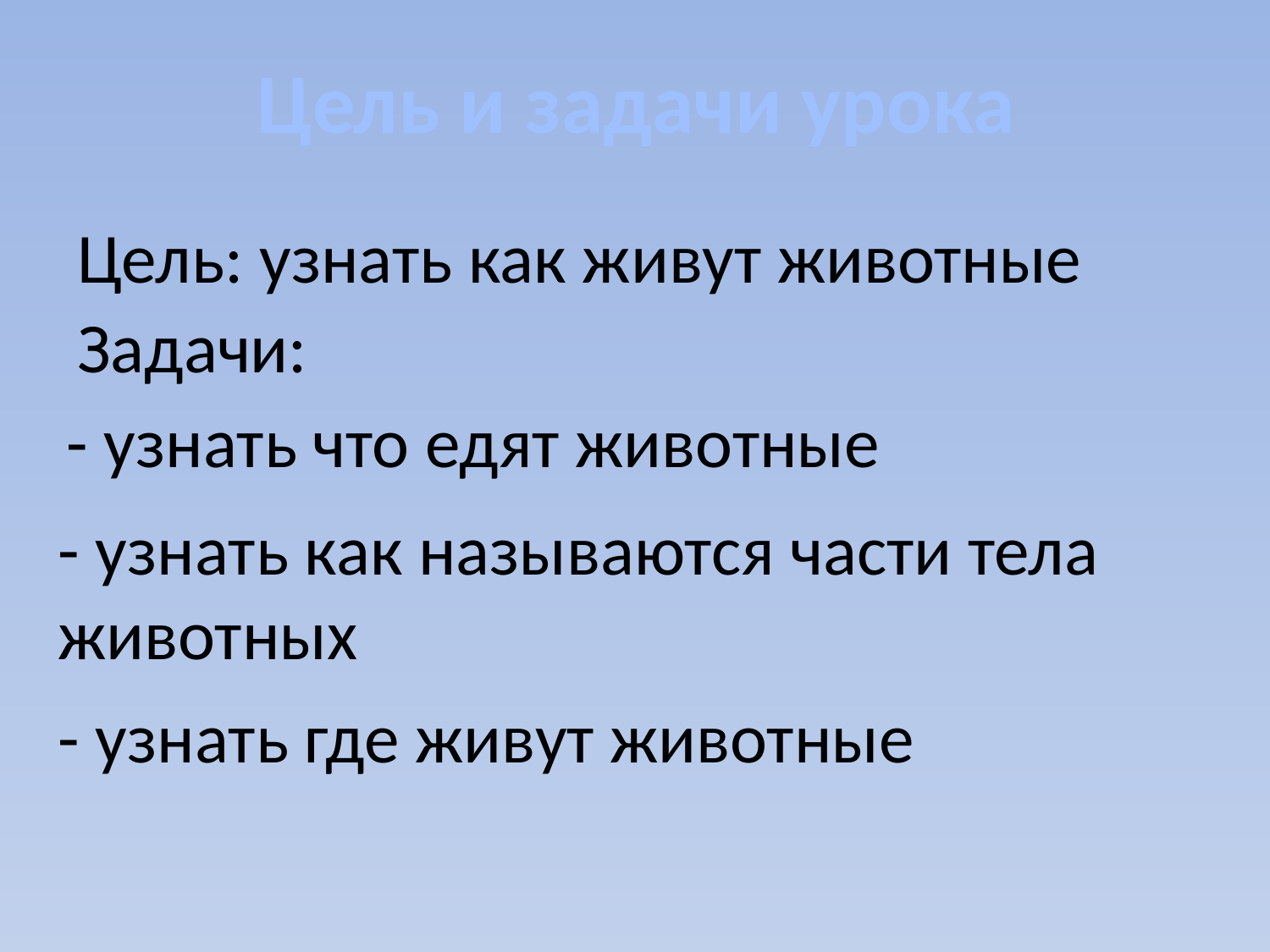

Цель и задачи урока
Цель: узнать как живут животные
Задачи:
- узнать что едят животные
- узнать как называются части тела животных
- узнать где живут животные